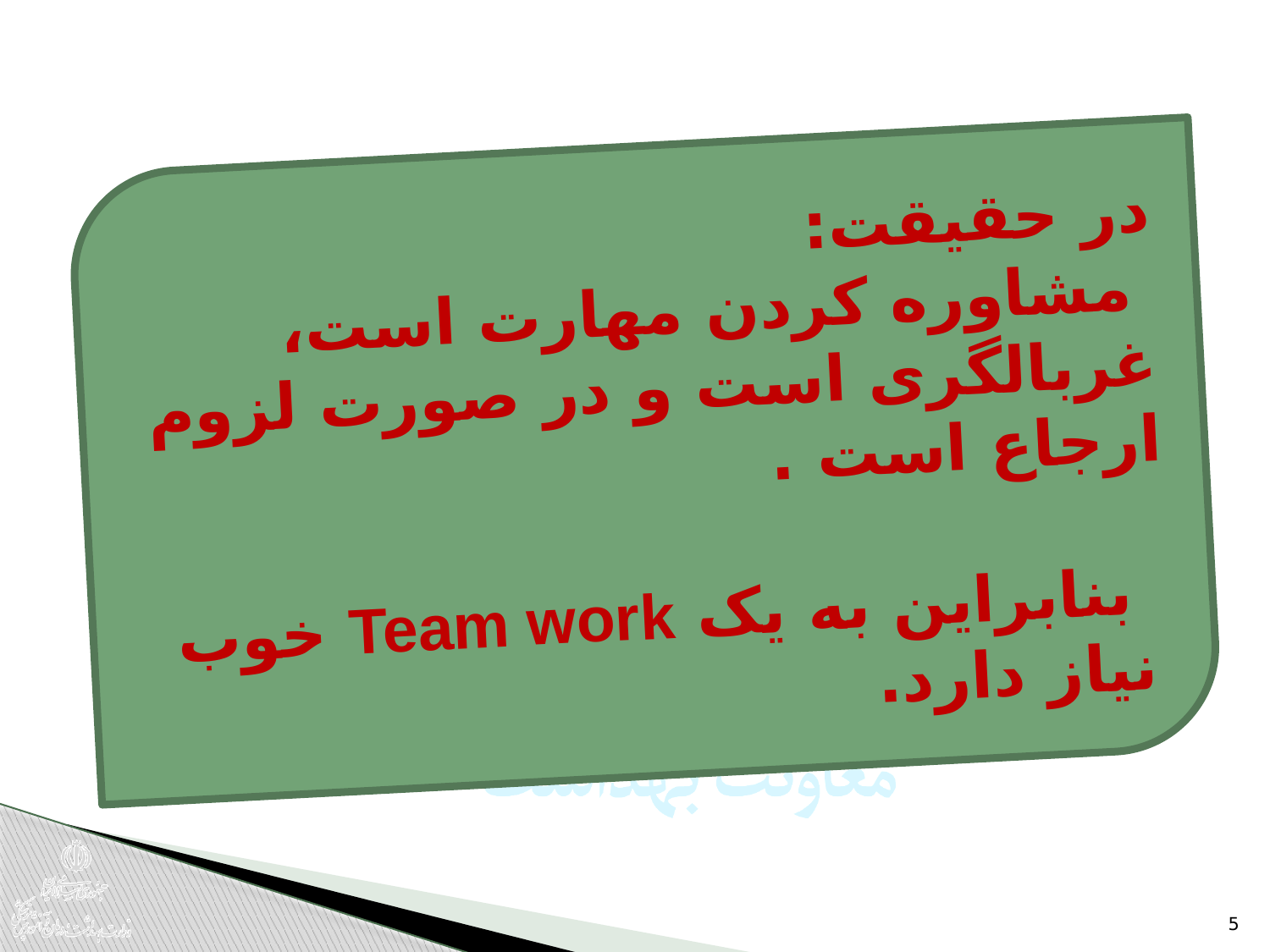

در حقیقت:
 مشاوره کردن مهارت است، غربالگری است و در صورت لزوم ارجاع است .

 بنابراین به یک Team work خوب نیاز دارد.
5